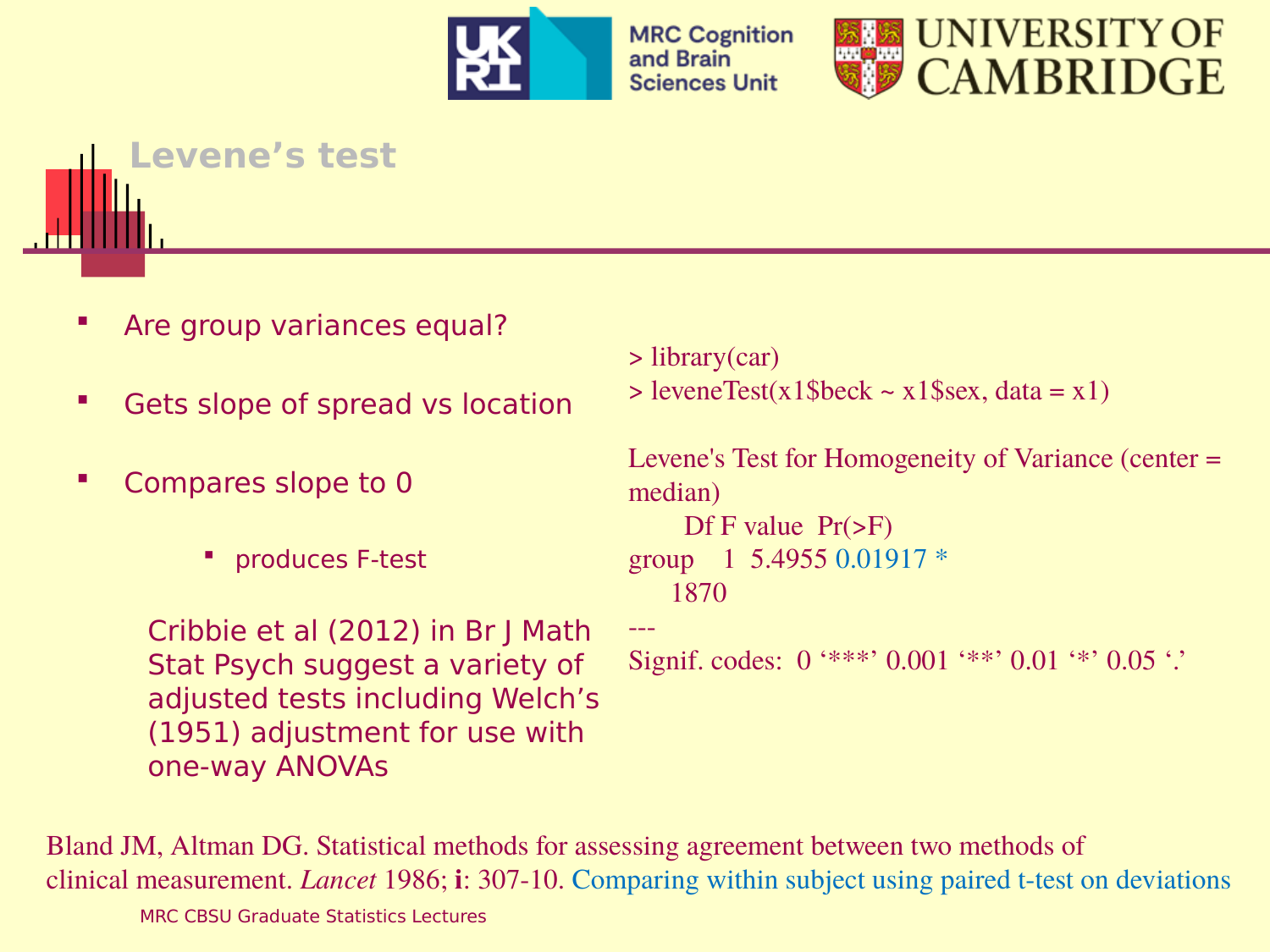

# Levene’s test

Are group variances equal?

Gets slope of spread vs location

Compares slope to 0

produces F-test

Cribbie et al (2012) in Br J Math Stat Psych suggest a variety of adjusted tests including Welch’s (1951) adjustment for use with one-way ANOVAs

> library(car)
> leveneTest(x1$beck ~ x1$sex, data = x1)

Levene's Test for Homogeneity of Variance (center = median)
        Df F value  Pr(>F)
group    1  5.4955 0.01917 *
      1870
---
Signif. codes:  0 ‘***’ 0.001 ‘**’ 0.01 ‘*’ 0.05 ‘.’
Bland JM, Altman DG. Statistical methods for assessing agreement between two methods of
clinical measurement. Lancet 1986; i: 307-10. Comparing within subject using paired t-test on deviations
MRC CBSU Graduate Statistics Lectures